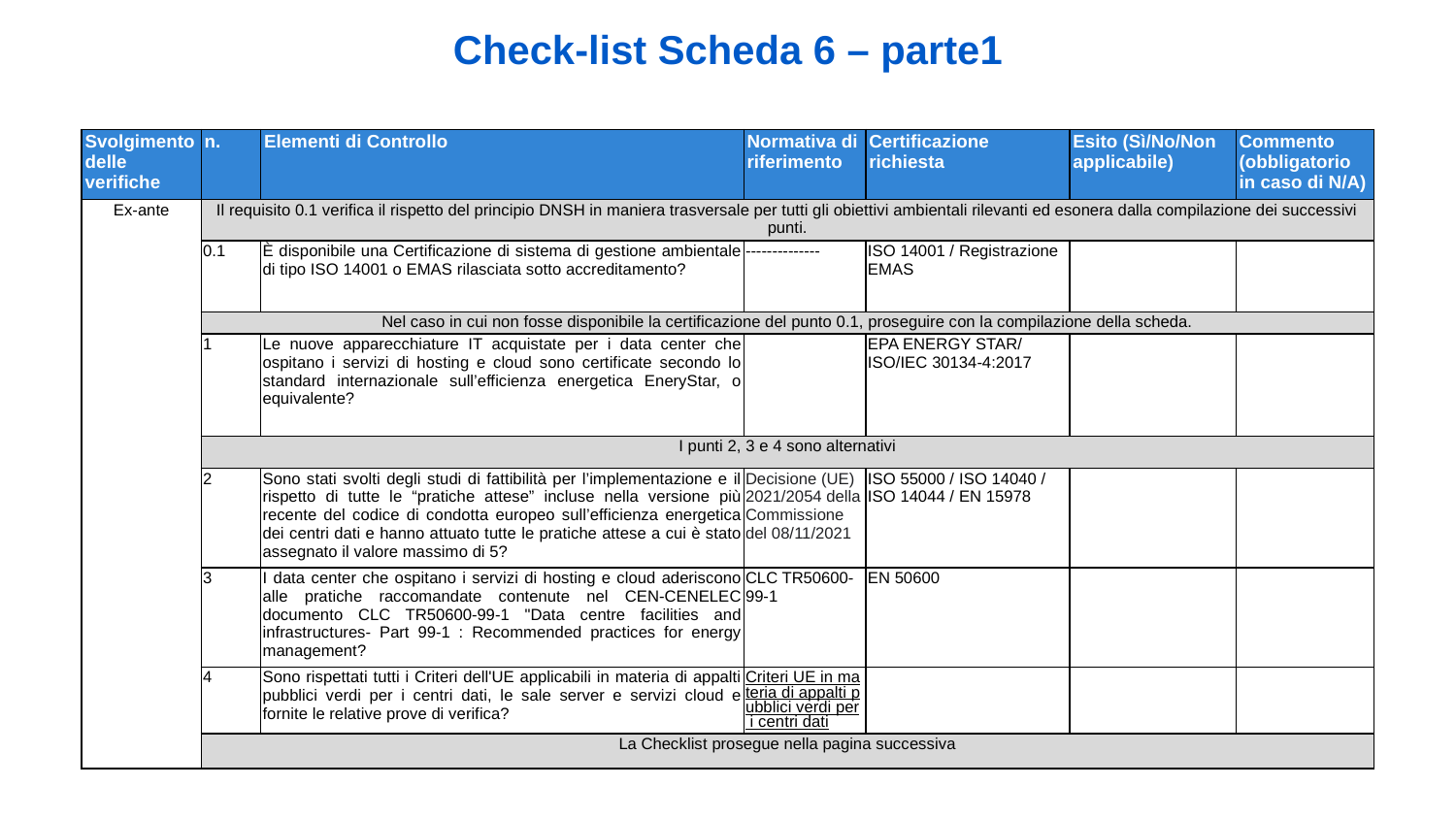

Check-list Scheda 6 – parte1
| Svolgimento delle verifiche | n. | Elementi di Controllo | Normativa di riferimento | Certificazione richiesta | Esito (Sì/No/Non applicabile) | Commento (obbligatorio in caso di N/A) |
| --- | --- | --- | --- | --- | --- | --- |
| Ex-ante | Il requisito 0.1 verifica il rispetto del principio DNSH in maniera trasversale per tutti gli obiettivi ambientali rilevanti ed esonera dalla compilazione dei successivi punti. |  |  |  |  |  |
|  | 0.1 | È disponibile una Certificazione di sistema di gestione ambientale di tipo ISO 14001 o EMAS rilasciata sotto accreditamento? | -------------- | ISO 14001 / Registrazione EMAS |  |  |
|  | Nel caso in cui non fosse disponibile la certificazione del punto 0.1, proseguire con la compilazione della scheda. |  |  |  |  |  |
|  | 1 | Le nuove apparecchiature IT acquistate per i data center che ospitano i servizi di hosting e cloud sono certificate secondo lo standard internazionale sull’efficienza energetica EneryStar, o equivalente? |  | EPA ENERGY STAR/ ISO/IEC 30134-4:2017 |  |  |
|  | I punti 2, 3 e 4 sono alternativi |  |  |  |  |  |
|  | 2 | Sono stati svolti degli studi di fattibilità per l’implementazione e il rispetto di tutte le “pratiche attese” incluse nella versione più recente del codice di condotta europeo sull’efficienza energetica dei centri dati e hanno attuato tutte le pratiche attese a cui è stato assegnato il valore massimo di 5? | Decisione (UE) 2021/2054 della Commissione del 08/11/2021 | ISO 55000 / ISO 14040 / ISO 14044 / EN 15978 |  |  |
|  | 3 | I data center che ospitano i servizi di hosting e cloud aderiscono alle pratiche raccomandate contenute nel CEN-CENELEC documento CLC TR50600-99-1 "Data centre facilities and infrastructures- Part 99-1 : Recommended practices for energy management? | CLC TR50600-99-1 | EN 50600 |  |  |
|  | 4 | Sono rispettati tutti i Criteri dell'UE applicabili in materia di appalti pubblici verdi per i centri dati, le sale server e servizi cloud e fornite le relative prove di verifica? | Criteri UE in materia di appalti pubblici verdi per i centri dati |  |  |  |
|  | La Checklist prosegue nella pagina successiva |  |  |  |  |  |